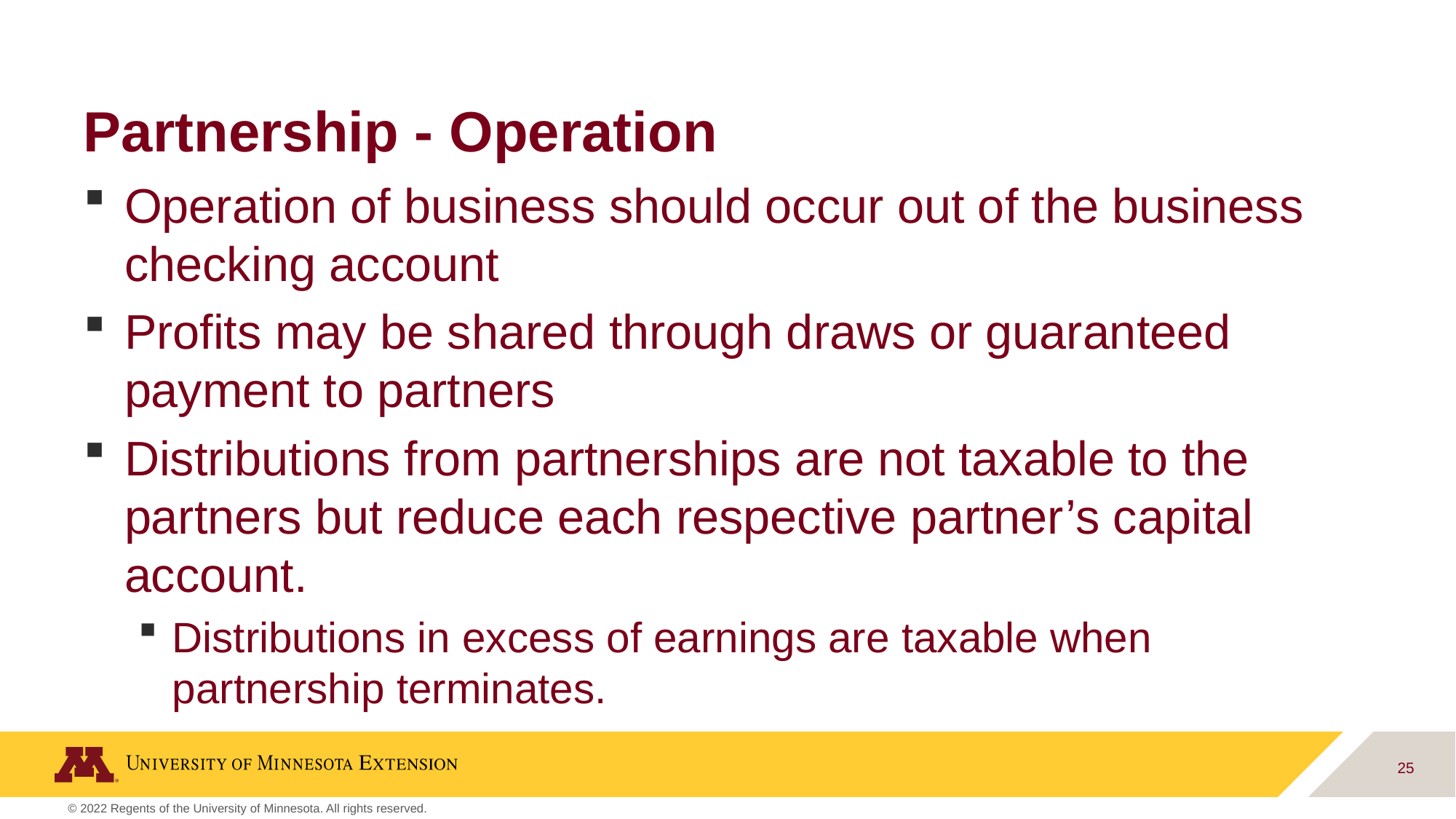

# Partnership - Operation
Operation of business should occur out of the business checking account
Profits may be shared through draws or guaranteed payment to partners
Distributions from partnerships are not taxable to the partners but reduce each respective partner’s capital account.
Distributions in excess of earnings are taxable when partnership terminates.